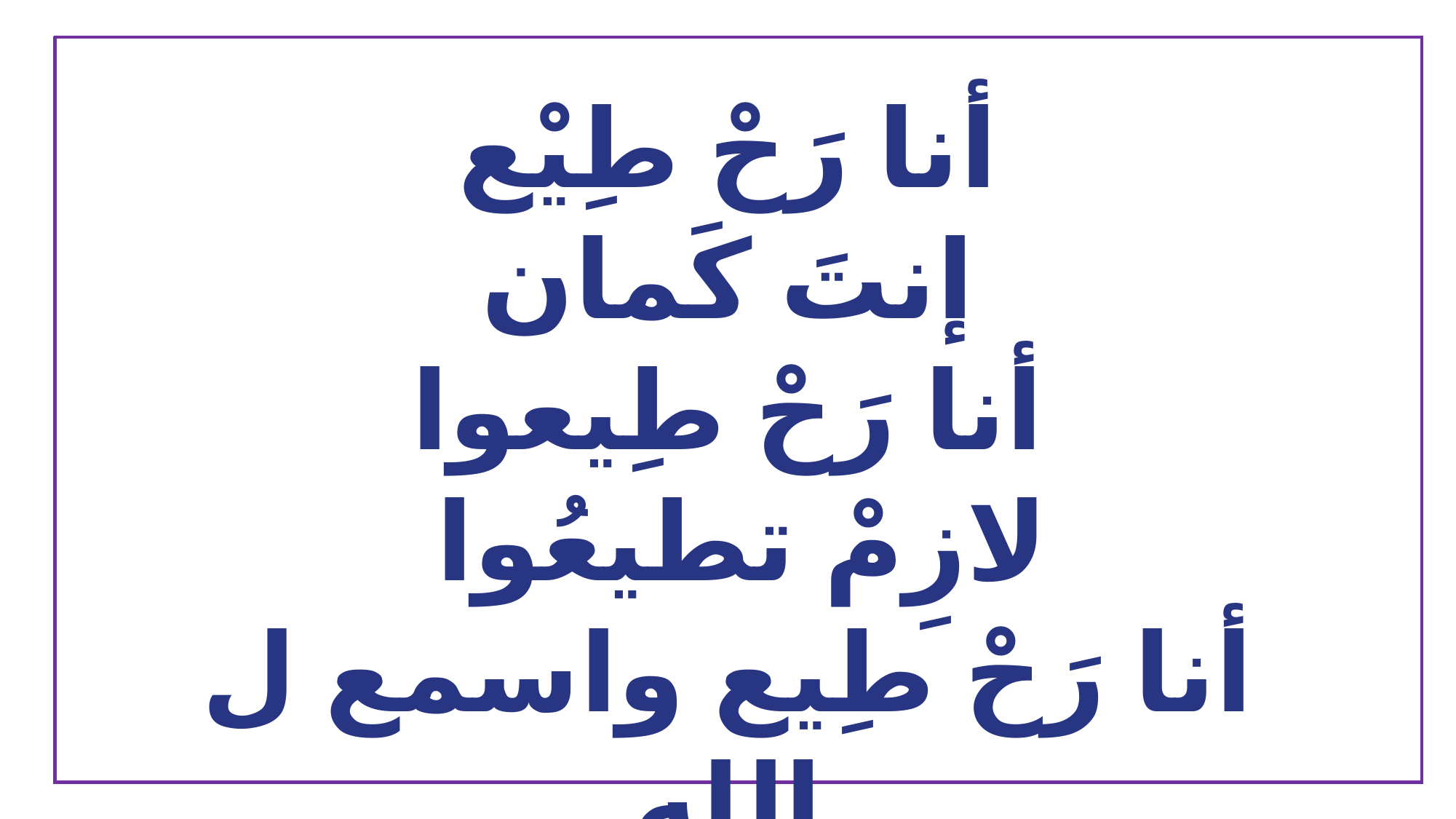

أنا رَحْ طِيْع
إنتَ كَمان
أنا رَحْ طِيعوا
 لازِمْ تطيعُوا
أنا رَحْ طِيع واسمع ل الله